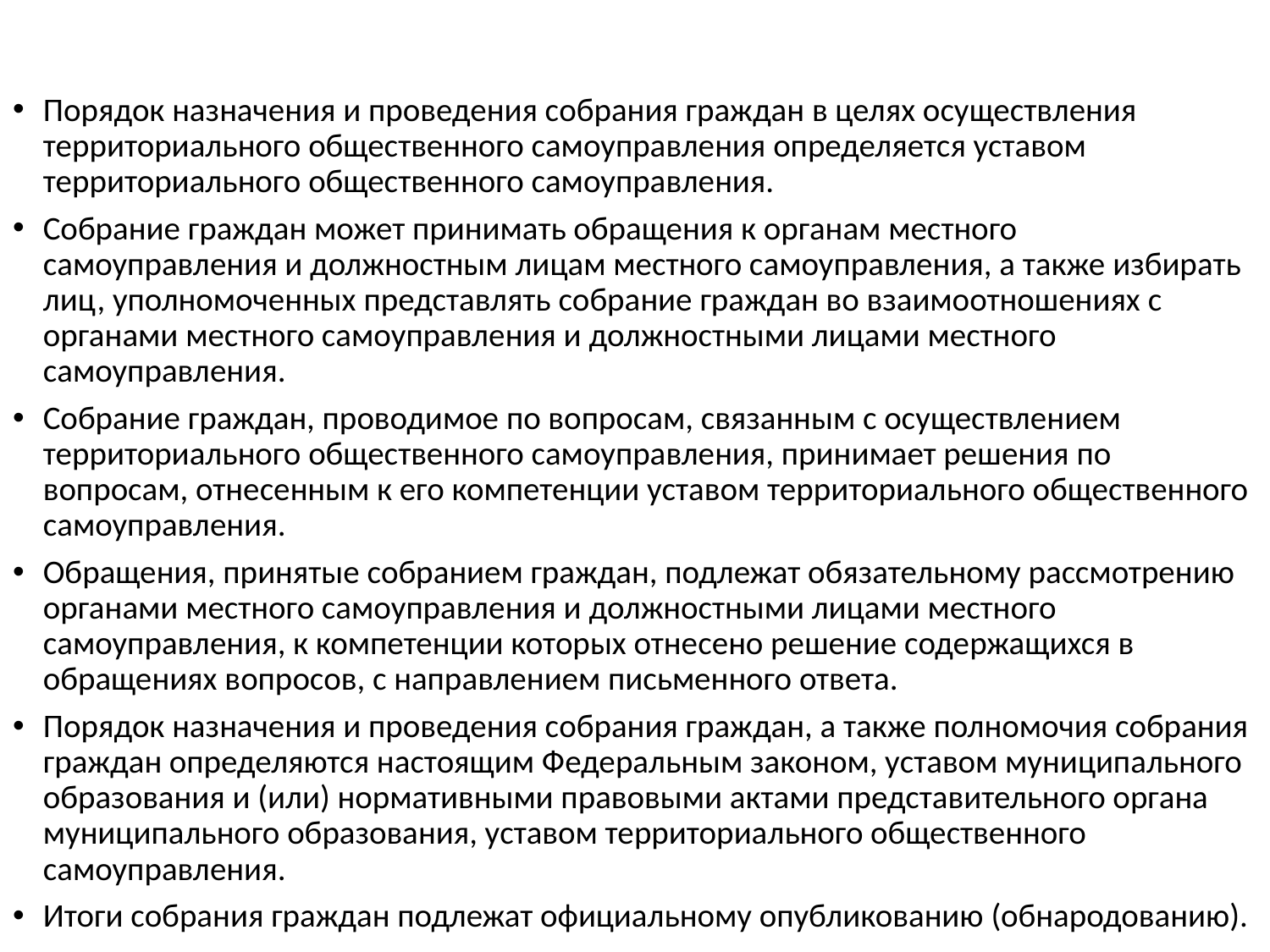

Порядок назначения и проведения собрания граждан в целях осуществления территориального общественного самоуправления определяется уставом территориального общественного самоуправления.
Собрание граждан может принимать обращения к органам местного самоуправления и должностным лицам местного самоуправления, а также избирать лиц, уполномоченных представлять собрание граждан во взаимоотношениях с органами местного самоуправления и должностными лицами местного самоуправления.
Собрание граждан, проводимое по вопросам, связанным с осуществлением территориального общественного самоуправления, принимает решения по вопросам, отнесенным к его компетенции уставом территориального общественного самоуправления.
Обращения, принятые собранием граждан, подлежат обязательному рассмотрению органами местного самоуправления и должностными лицами местного самоуправления, к компетенции которых отнесено решение содержащихся в обращениях вопросов, с направлением письменного ответа.
Порядок назначения и проведения собрания граждан, а также полномочия собрания граждан определяются настоящим Федеральным законом, уставом муниципального образования и (или) нормативными правовыми актами представительного органа муниципального образования, уставом территориального общественного самоуправления.
Итоги собрания граждан подлежат официальному опубликованию (обнародованию).